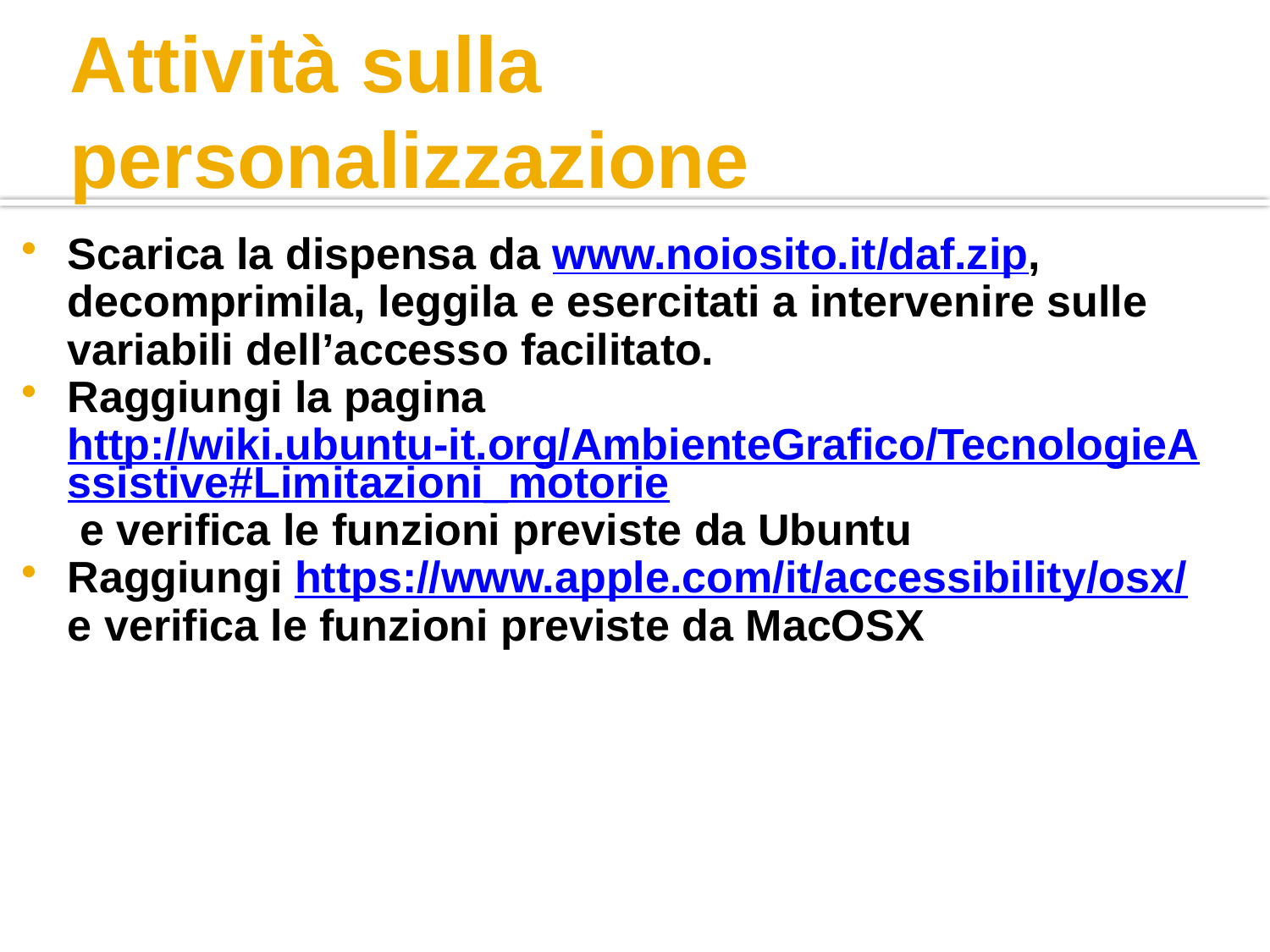

# Attività sulla personalizzazione
Scarica la dispensa da www.noiosito.it/daf.zip, decomprimila, leggila e esercitati a intervenire sulle variabili dell’accesso facilitato.
Raggiungi la pagina http://wiki.ubuntu-it.org/AmbienteGrafico/TecnologieAssistive#Limitazioni_motorie e verifica le funzioni previste da Ubuntu
Raggiungi https://www.apple.com/it/accessibility/osx/ e verifica le funzioni previste da MacOSX